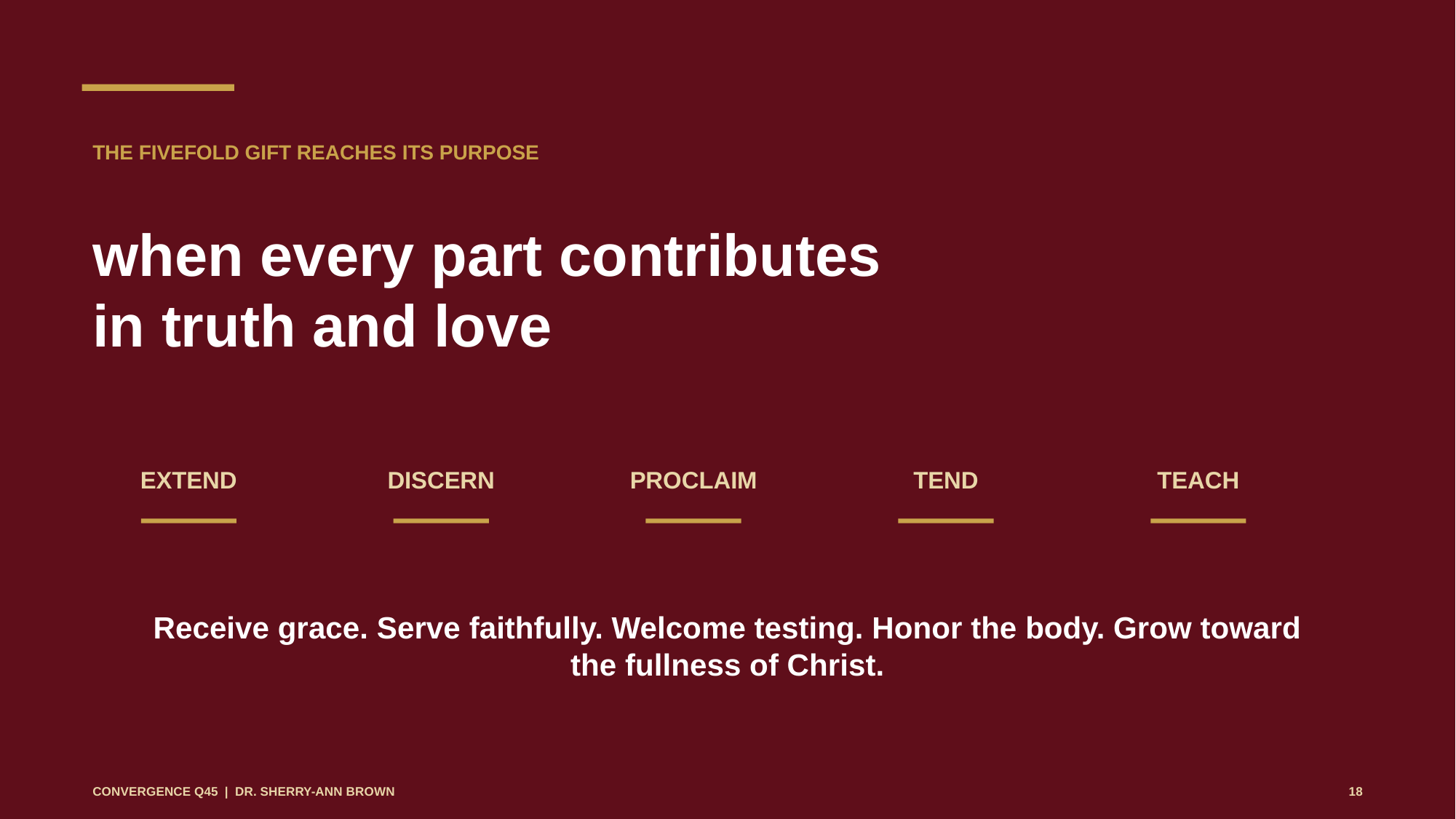

THE FIVEFOLD GIFT REACHES ITS PURPOSE
when every part contributes
in truth and love
EXTEND
DISCERN
PROCLAIM
TEND
TEACH

Receive grace. Serve faithfully. Welcome testing. Honor the body. Grow toward the fullness of Christ.
CONVERGENCE Q45  |  DR. SHERRY-ANN BROWN
18